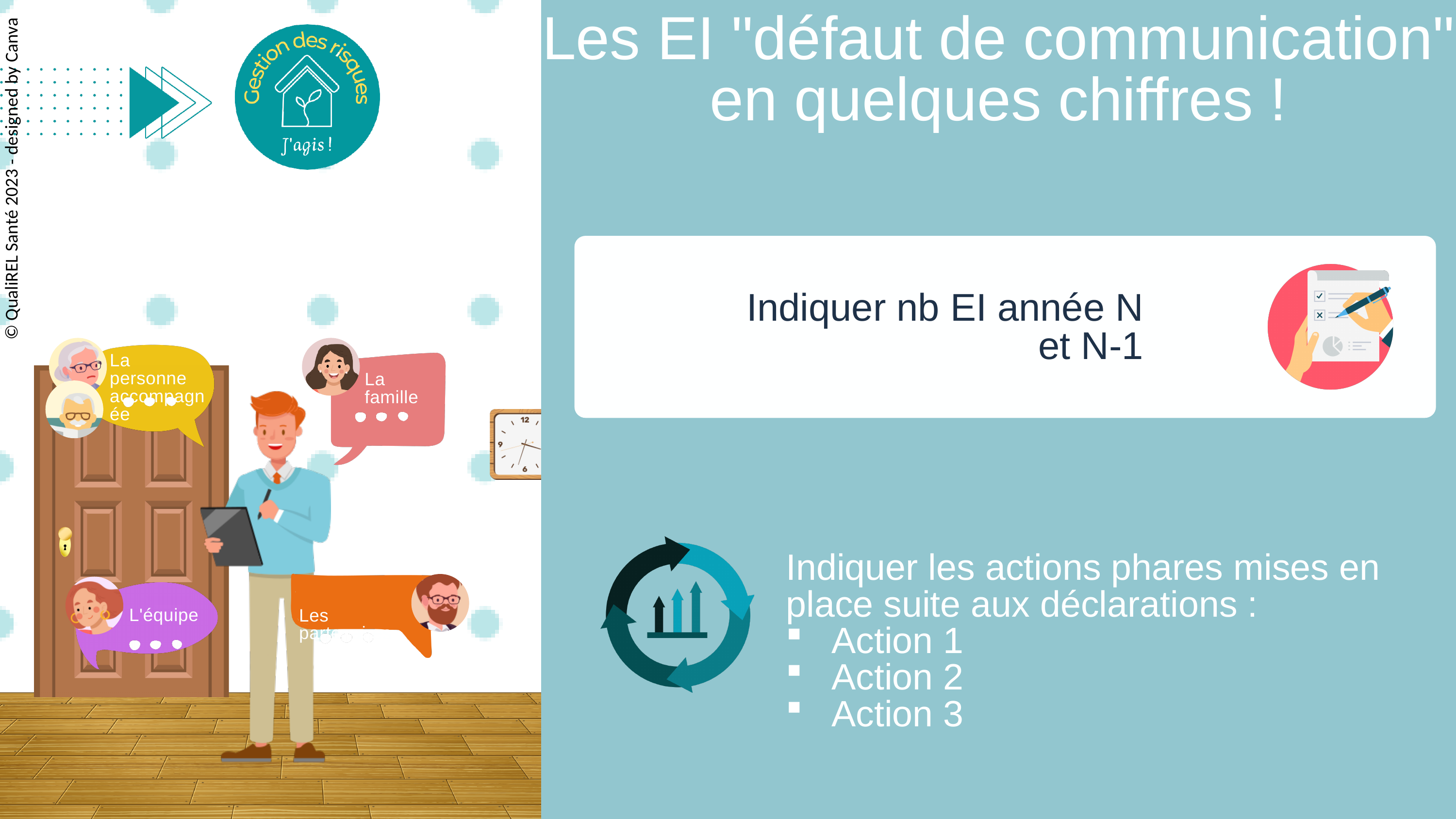

Les EI "défaut de communication" en quelques chiffres !

© QualiREL Santé 2023 - designed by Canva

Indiquer nb EI année N et N-1

La personne accompagnée

La famille

L'équipe
Les partenaires

Indiquer les actions phares mises en place suite aux déclarations :
Action 1
Action 2
Action 3